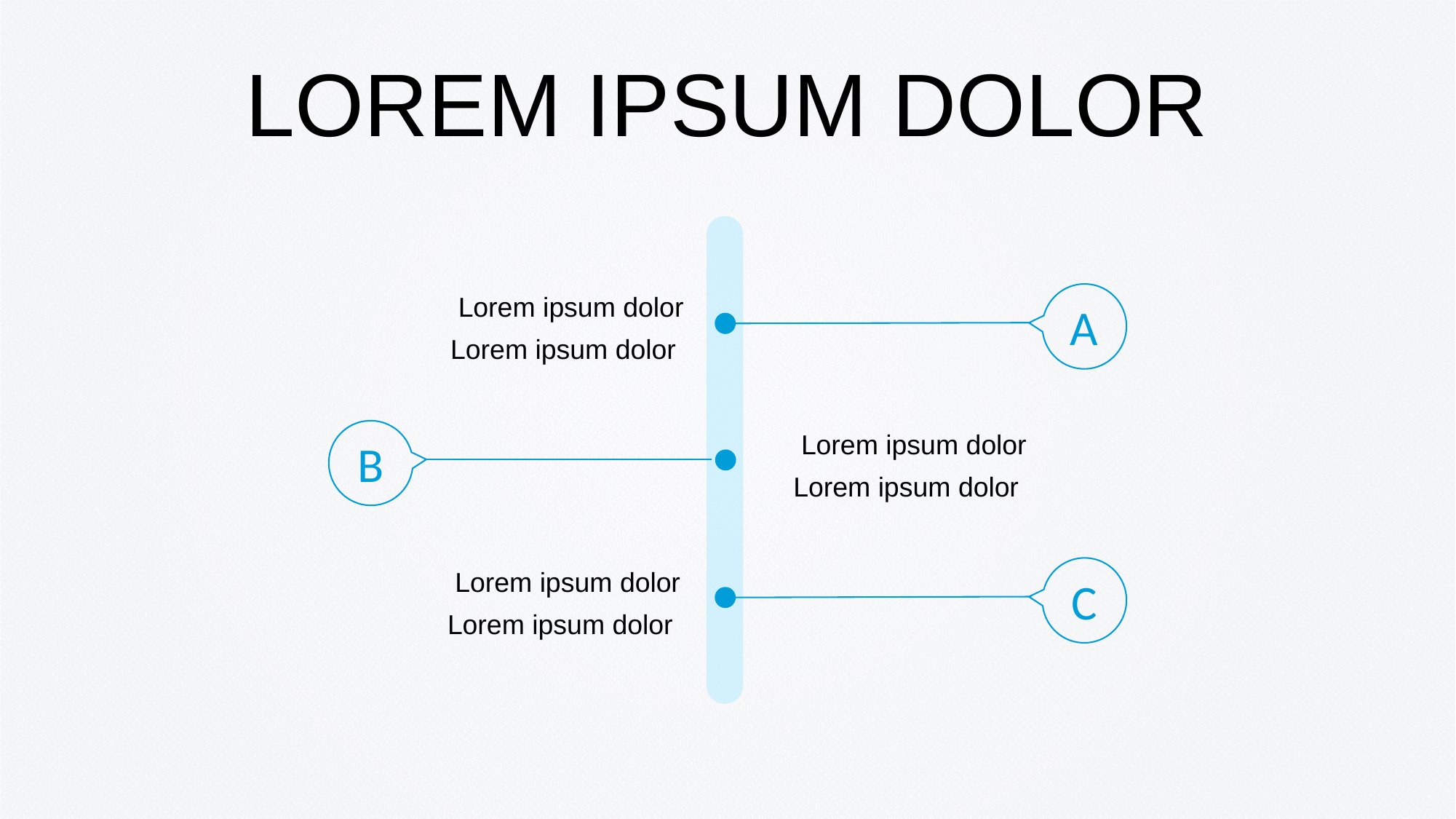

# LOREM IPSUM DOLOR

Lorem ipsum dolor Lorem ipsum dolor
A

Lorem ipsum dolor Lorem ipsum dolor
B

Lorem ipsum dolor Lorem ipsum dolor
C